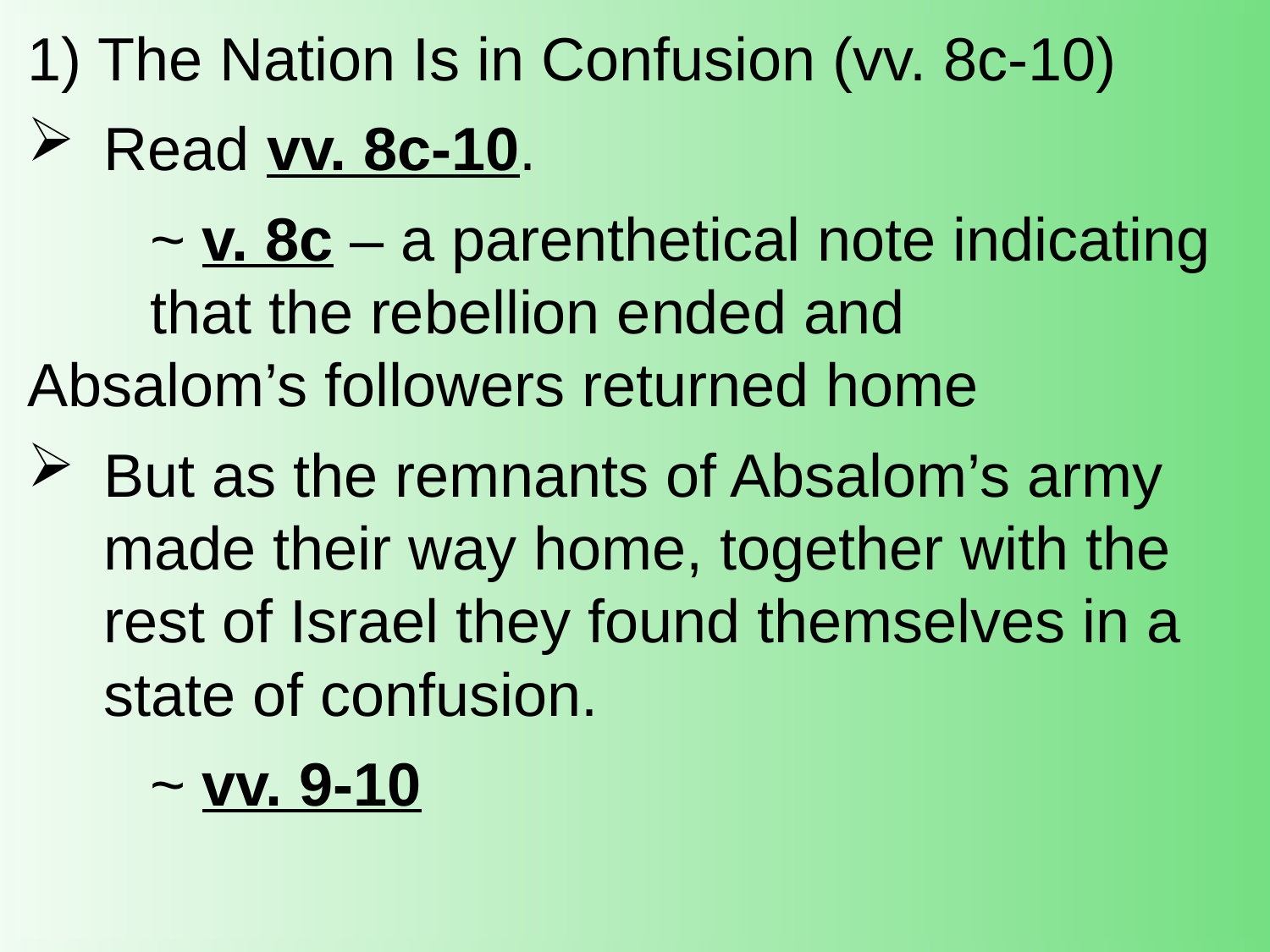

1) The Nation Is in Confusion (vv. 8c-10)
Read vv. 8c-10.
		~ v. 8c – a parenthetical note indicating 					that the rebellion ended and 							Absalom’s followers returned home
But as the remnants of Absalom’s army made their way home, together with the rest of Israel they found themselves in a state of confusion.
		~ vv. 9-10